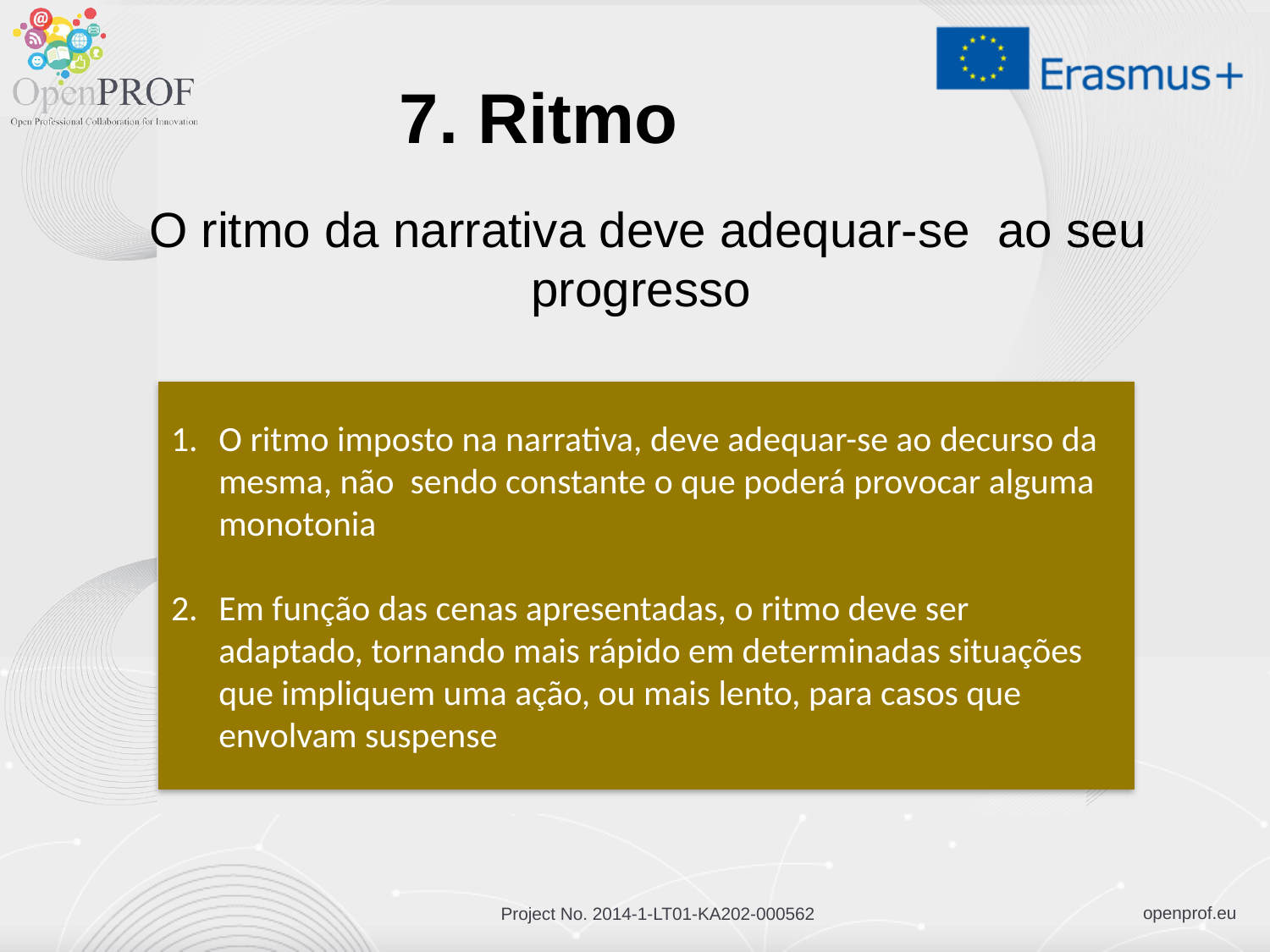

# 7. Ritmo
 O ritmo da narrativa deve adequar-se  ao seu progresso
O ritmo imposto na narrativa, deve adequar-se ao decurso da mesma, não  sendo constante o que poderá provocar alguma monotonia

Em função das cenas apresentadas, o ritmo deve ser adaptado, tornando mais rápido em determinadas situações que impliquem uma ação, ou mais lento, para casos que envolvam suspense